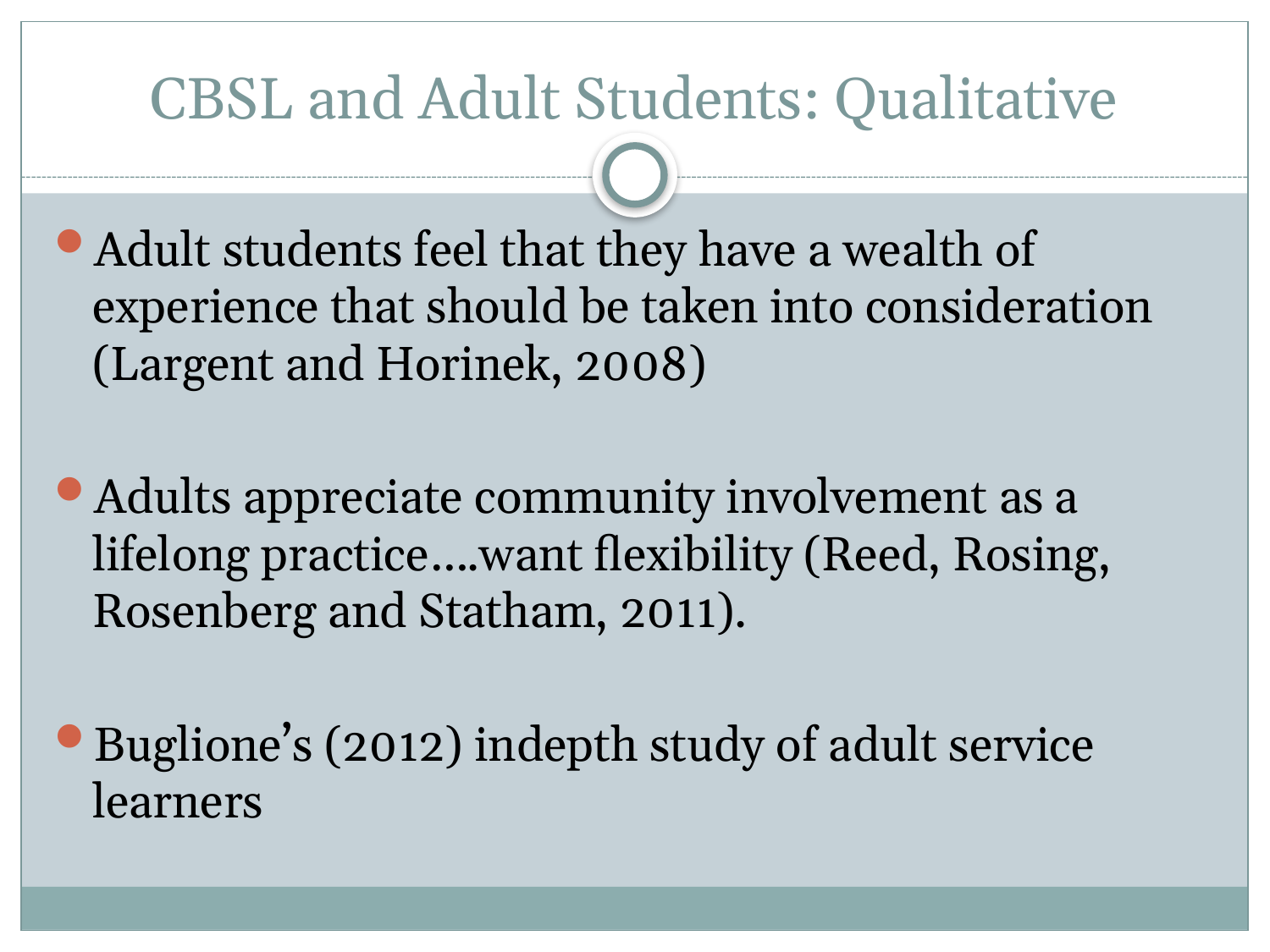

# CBSL and Adult Students: Qualitative
Adult students feel that they have a wealth of experience that should be taken into consideration (Largent and Horinek, 2008)

Adults appreciate community involvement as a lifelong practice….want flexibility (Reed, Rosing, Rosenberg and Statham, 2011).

Buglione’s (2012) indepth study of adult service learners